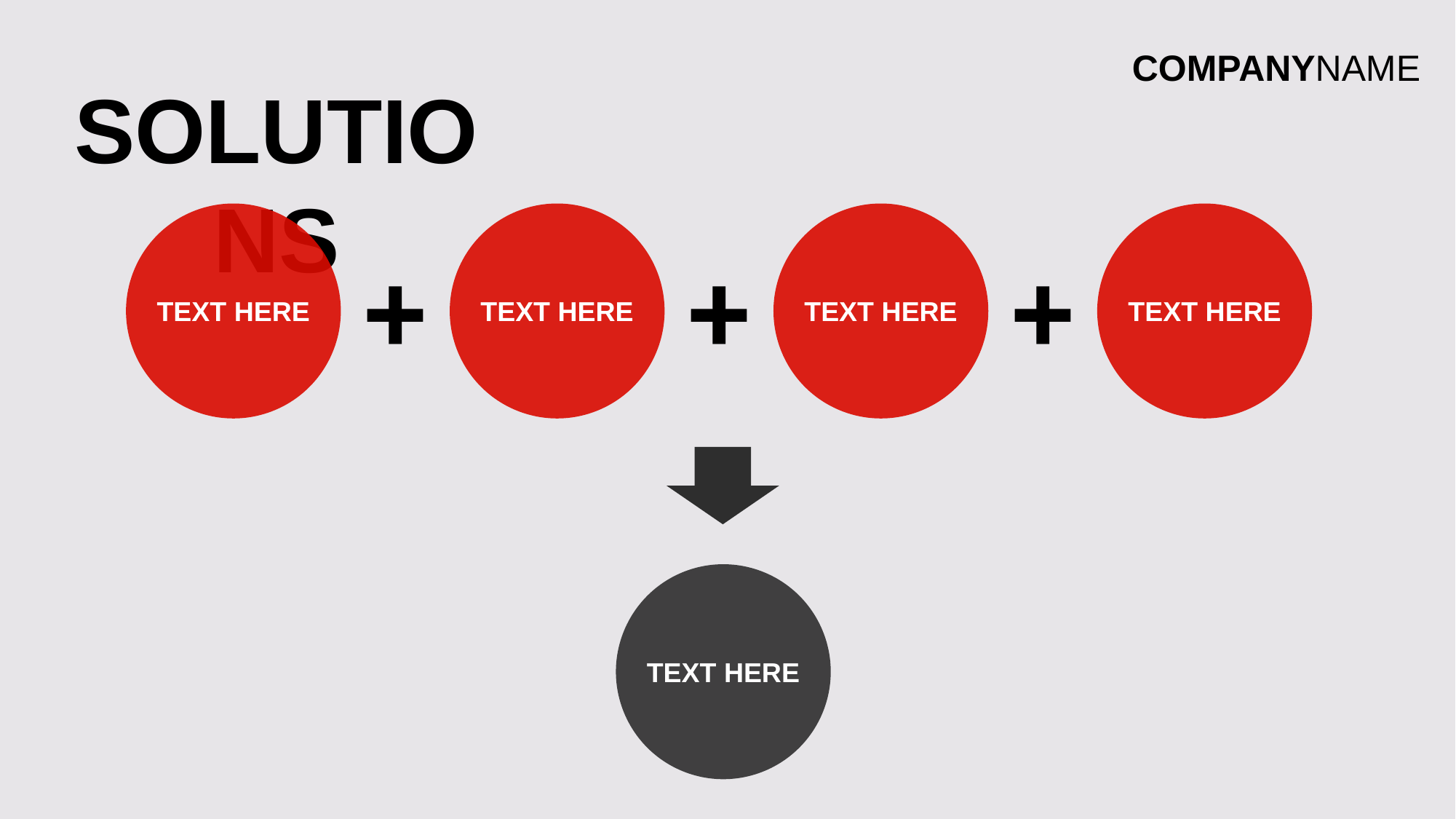

COMPANYNAME
SOLUTIONS

+
+
+
TEXT HERE
TEXT HERE
TEXT HERE
TEXT HERE

TEXT HERE